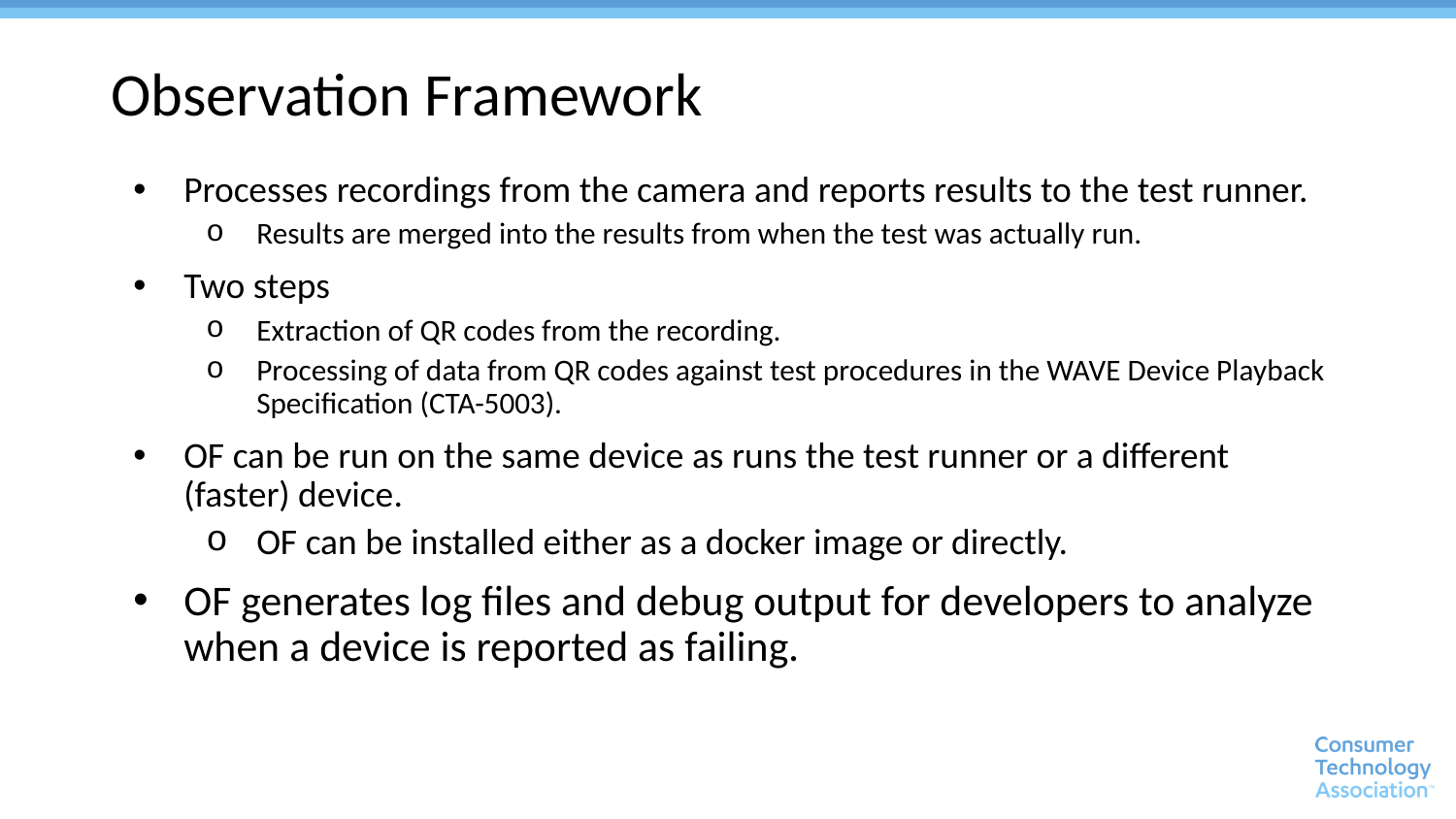

# Observation Framework
Processes recordings from the camera and reports results to the test runner.
Results are merged into the results from when the test was actually run.
Two steps
Extraction of QR codes from the recording.
Processing of data from QR codes against test procedures in the WAVE Device Playback Specification (CTA-5003).
OF can be run on the same device as runs the test runner or a different (faster) device.
OF can be installed either as a docker image or directly.
OF generates log files and debug output for developers to analyze when a device is reported as failing.